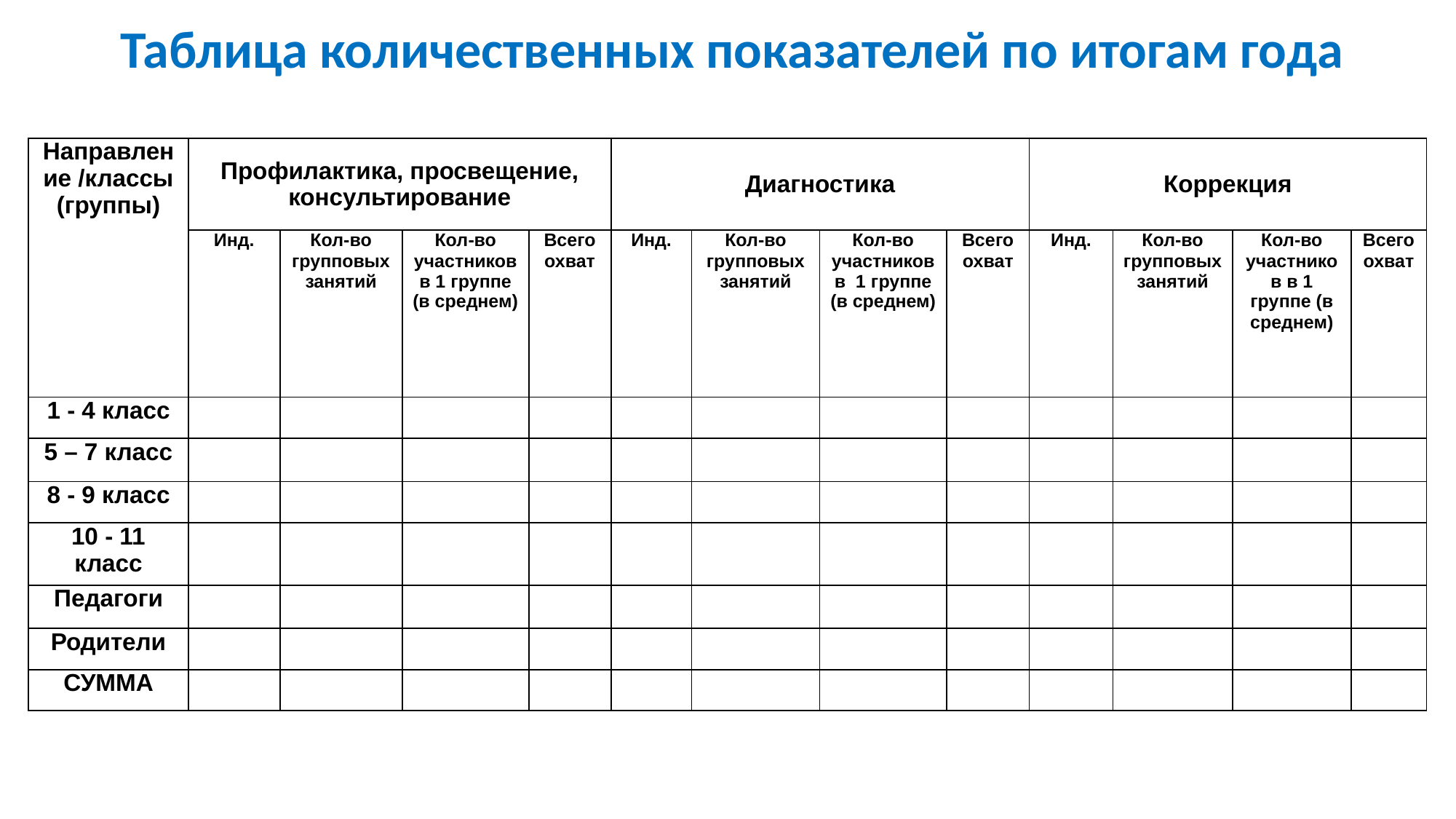

Таблица количественных показателей по итогам года
| Направление /классы (группы) | Профилактика, просвещение, консультирование |  |  |  | Диагностика |  |  |  | Коррекция |  |  |  |
| --- | --- | --- | --- | --- | --- | --- | --- | --- | --- | --- | --- | --- |
|  | Инд. | Кол-во групповых занятий | Кол-во участников в 1 группе (в среднем) | Всего охват | Инд. | Кол-во групповых занятий | Кол-во участников в 1 группе (в среднем) | Всего охват | Инд. | Кол-во групповых занятий | Кол-во участников в 1 группе (в среднем) | Всего охват |
| 1 - 4 класс |  |  |  |  |  |  |  |  |  |  |  |  |
| 5 – 7 класс |  |  |  |  |  |  |  |  |  |  |  |  |
| 8 - 9 класс |  |  |  |  |  |  |  |  |  |  |  |  |
| 10 - 11 класс |  |  |  |  |  |  |  |  |  |  |  |  |
| Педагоги |  |  |  |  |  |  |  |  |  |  |  |  |
| Родители |  |  |  |  |  |  |  |  |  |  |  |  |
| СУММА |  |  |  |  |  |  |  |  |  |  |  |  |